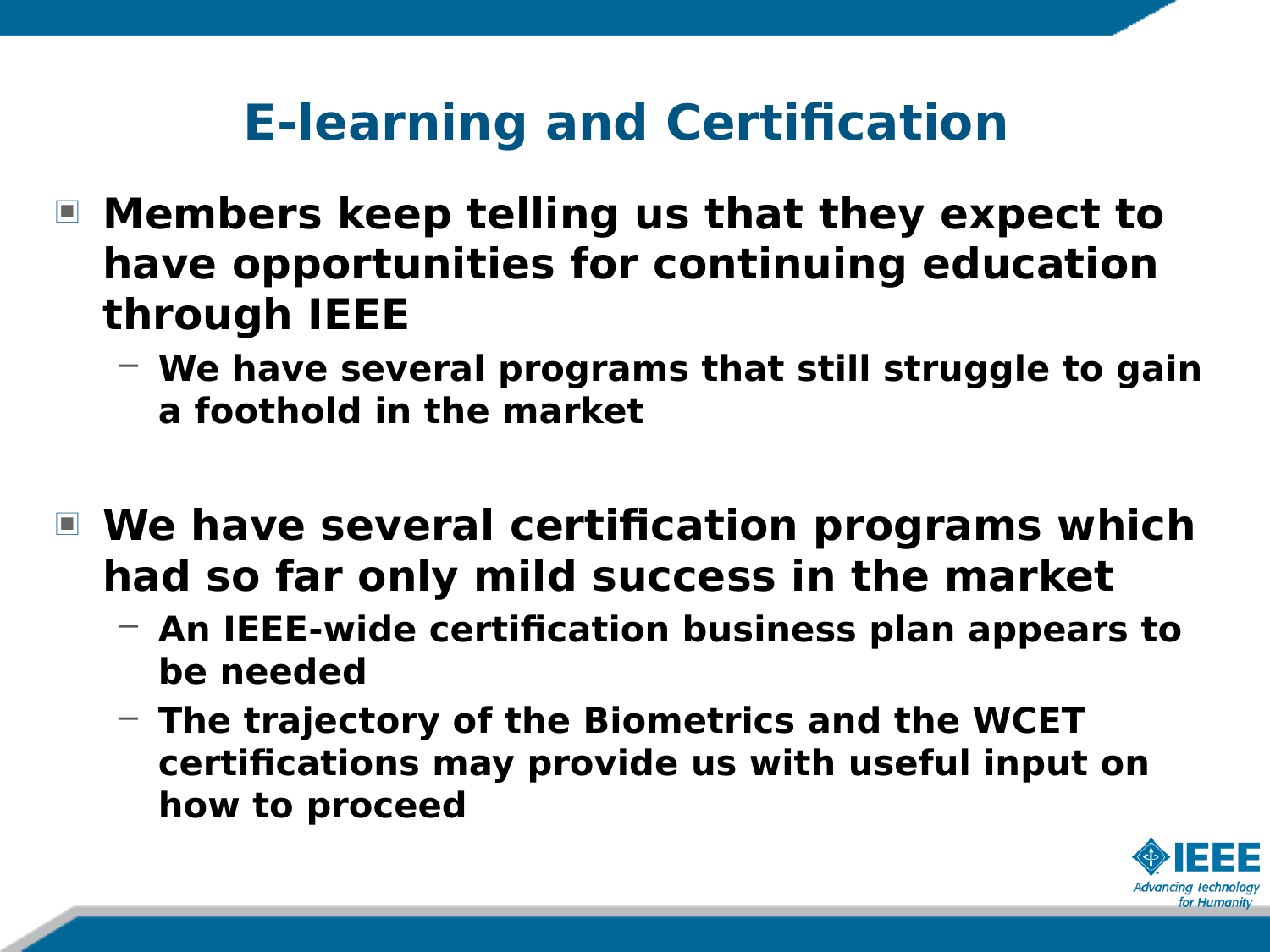

# E-learning and Certification
Members keep telling us that they expect to have opportunities for continuing education through IEEE
We have several programs that still struggle to gain a foothold in the market

We have several certification programs which had so far only mild success in the market
An IEEE-wide certification business plan appears to be needed
The trajectory of the Biometrics and the WCET certifications may provide us with useful input on how to proceed